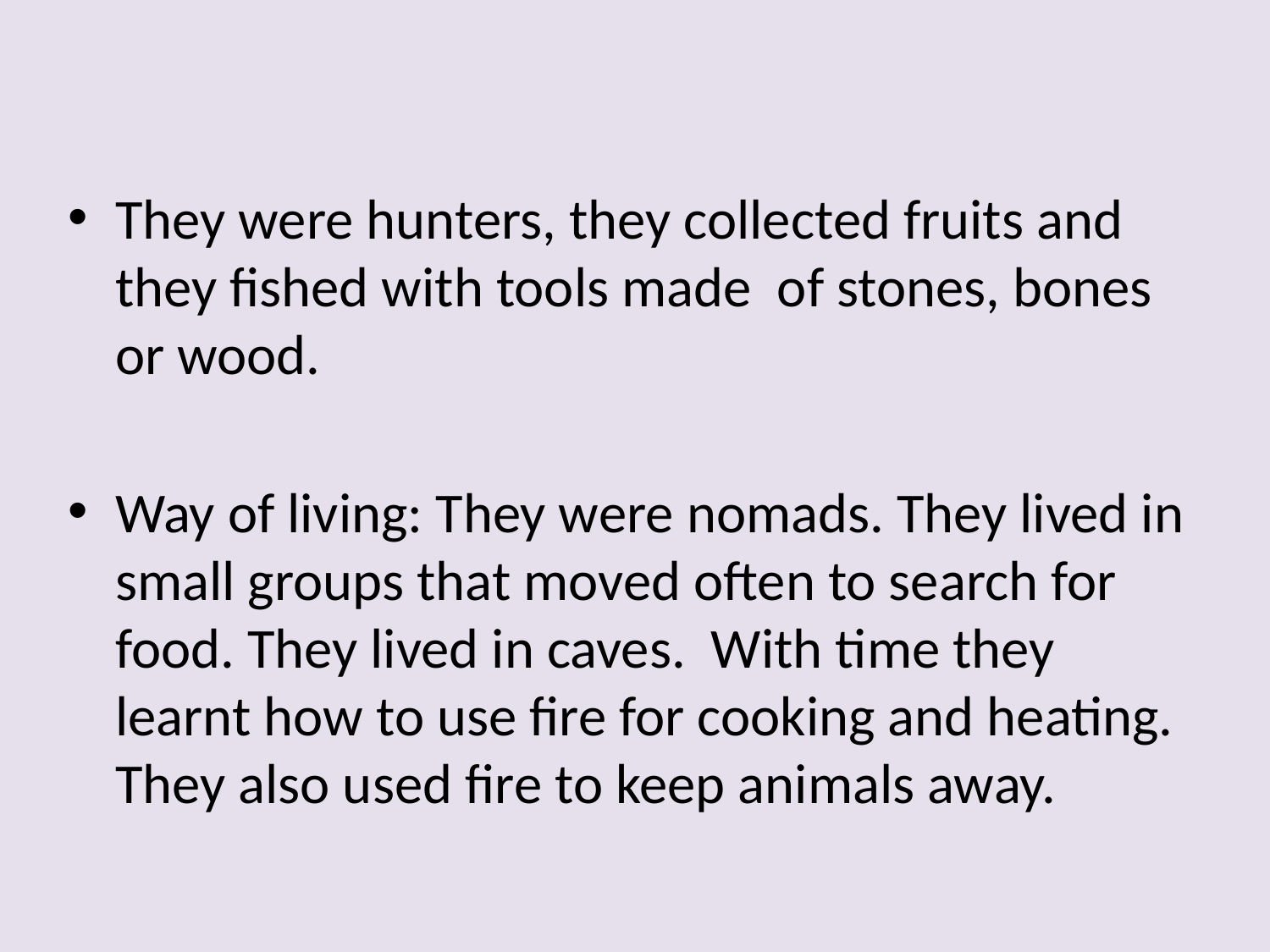

They were hunters, they collected fruits and they fished with tools made  of stones, bones or wood.

Way of living: They were nomads. They lived in small groups that moved often to search for food. They lived in caves.  With time they learnt how to use fire for cooking and heating. They also used fire to keep animals away.